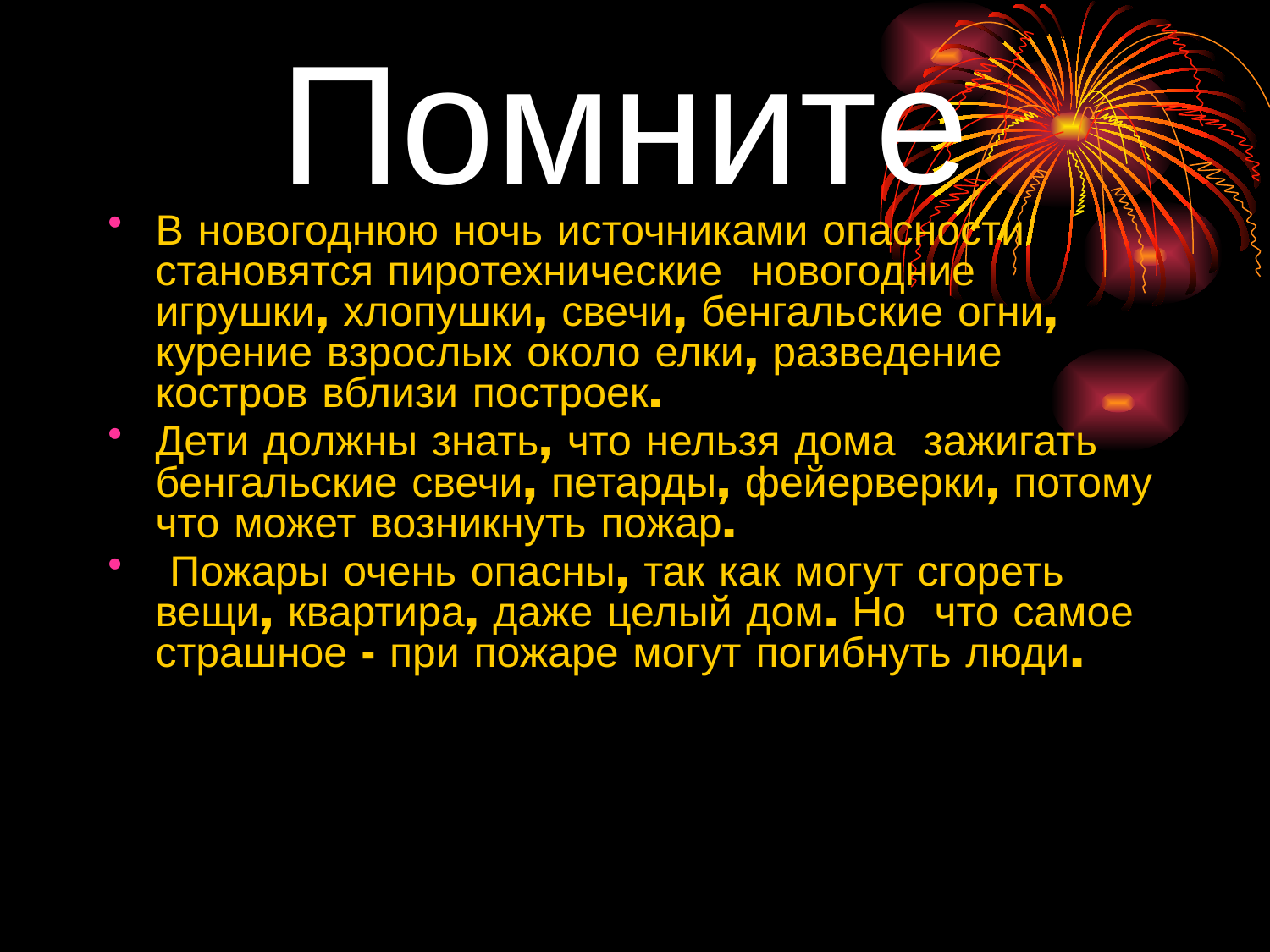

# Помните
В новогоднюю ночь источниками опасности становятся пиротехнические  новогодние игрушки, хлопушки, свечи, бенгальские огни, курение взрослых около елки, разведение костров вблизи построек.
Дети должны знать, что нельзя дома  зажигать бенгальские свечи, петарды, фейерверки, потому что может возникнуть пожар.
 Пожары очень опасны, так как могут сгореть вещи, квартира, даже целый дом. Но  что самое страшное - при пожаре могут погибнуть люди.